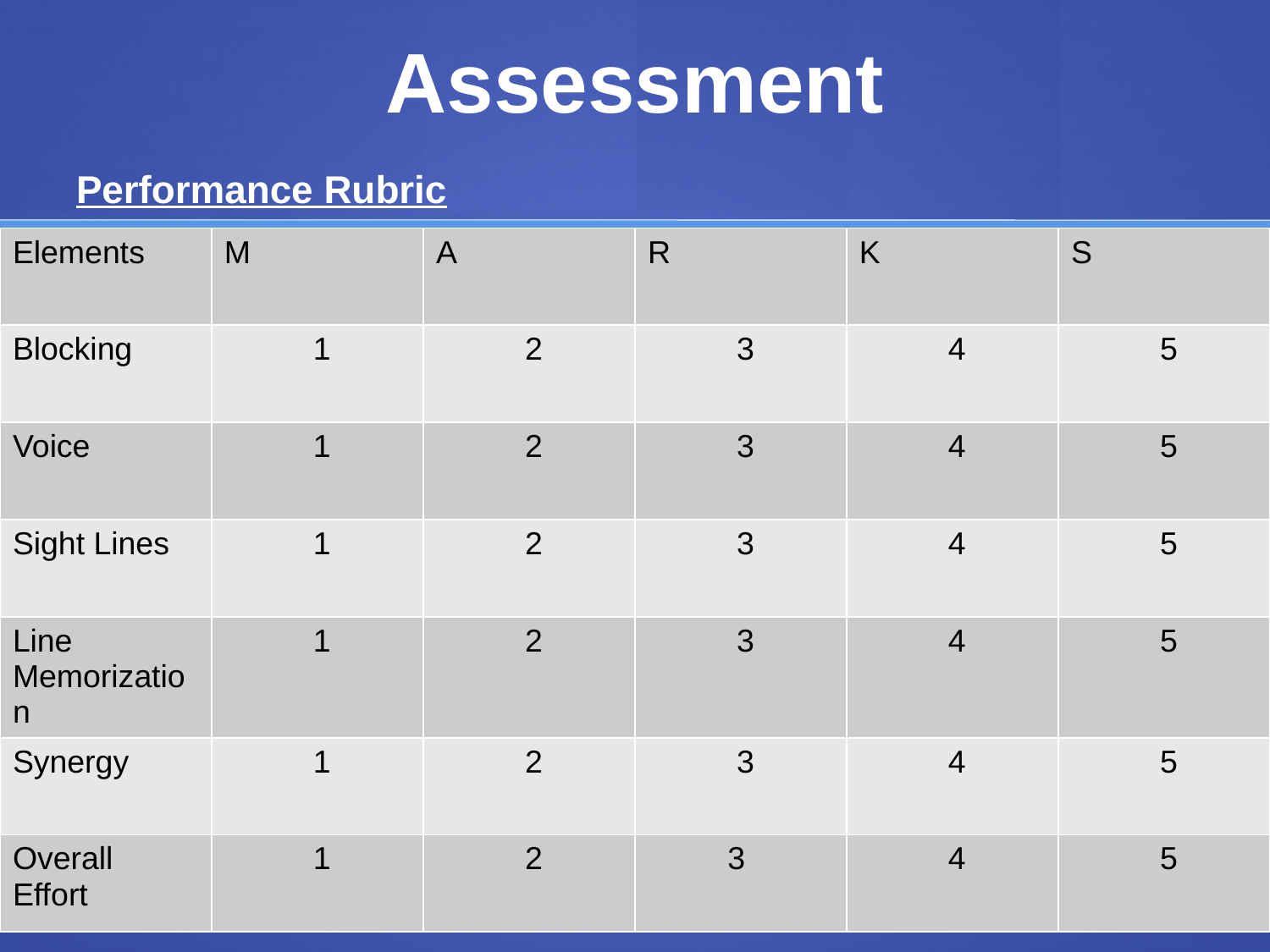

# Assessment
Performance Rubric
| Elements | M | A | R | K | S |
| --- | --- | --- | --- | --- | --- |
| Blocking | 1 | 2 | 3 | 4 | 5 |
| Voice | 1 | 2 | 3 | 4 | 5 |
| Sight Lines | 1 | 2 | 3 | 4 | 5 |
| Line Memorization | 1 | 2 | 3 | 4 | 5 |
| Synergy | 1 | 2 | 3 | 4 | 5 |
| Overall Effort | 1 | 2 | 3 | 4 | 5 |